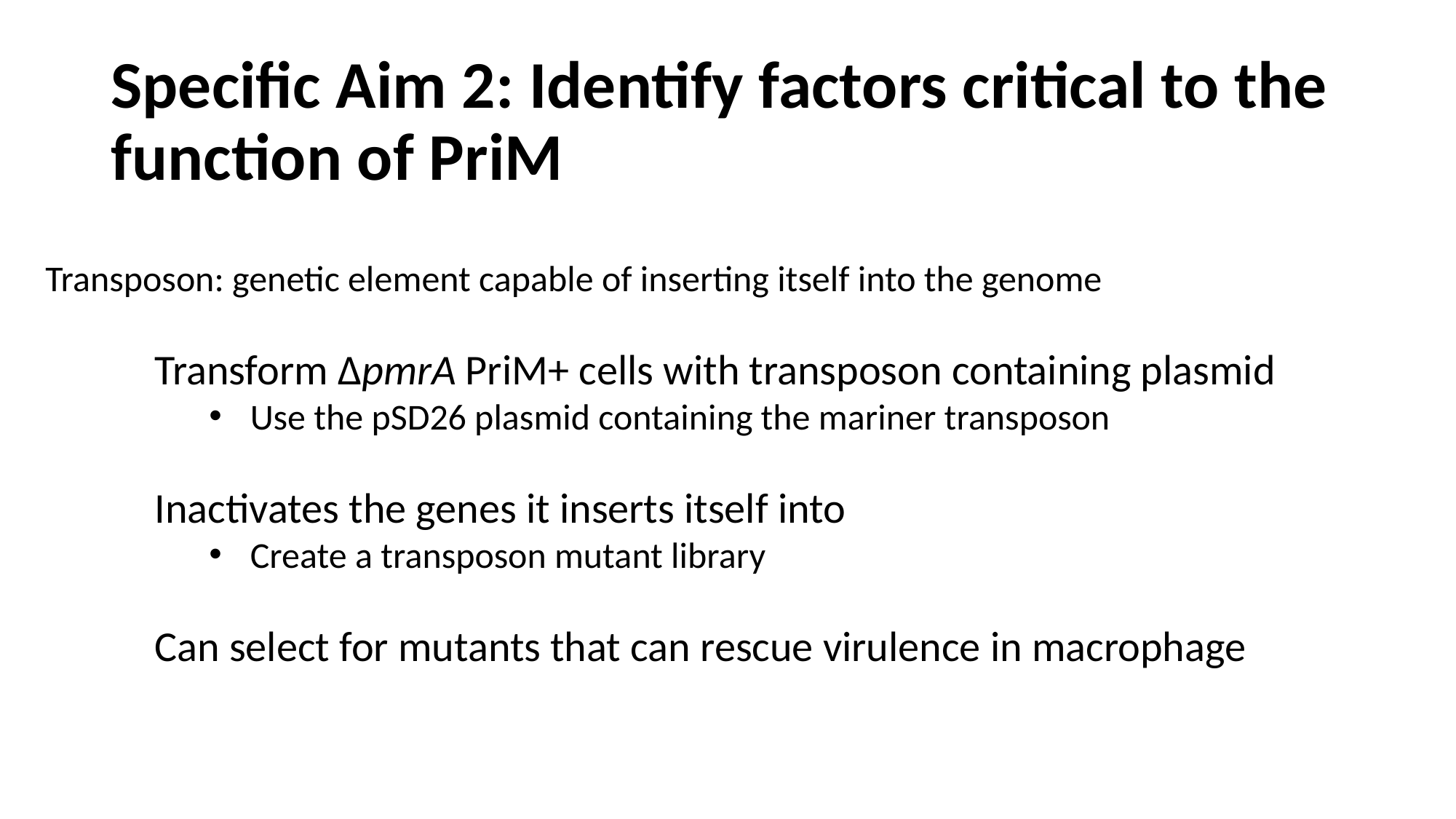

# Specific Aim 2: Identify factors critical to the function of PriM
Transposon: genetic element capable of inserting itself into the genome

	Transform ΔpmrA PriM+ cells with transposon containing plasmid
Use the pSD26 plasmid containing the mariner transposon

	Inactivates the genes it inserts itself into
Create a transposon mutant library

	Can select for mutants that can rescue virulence in macrophage